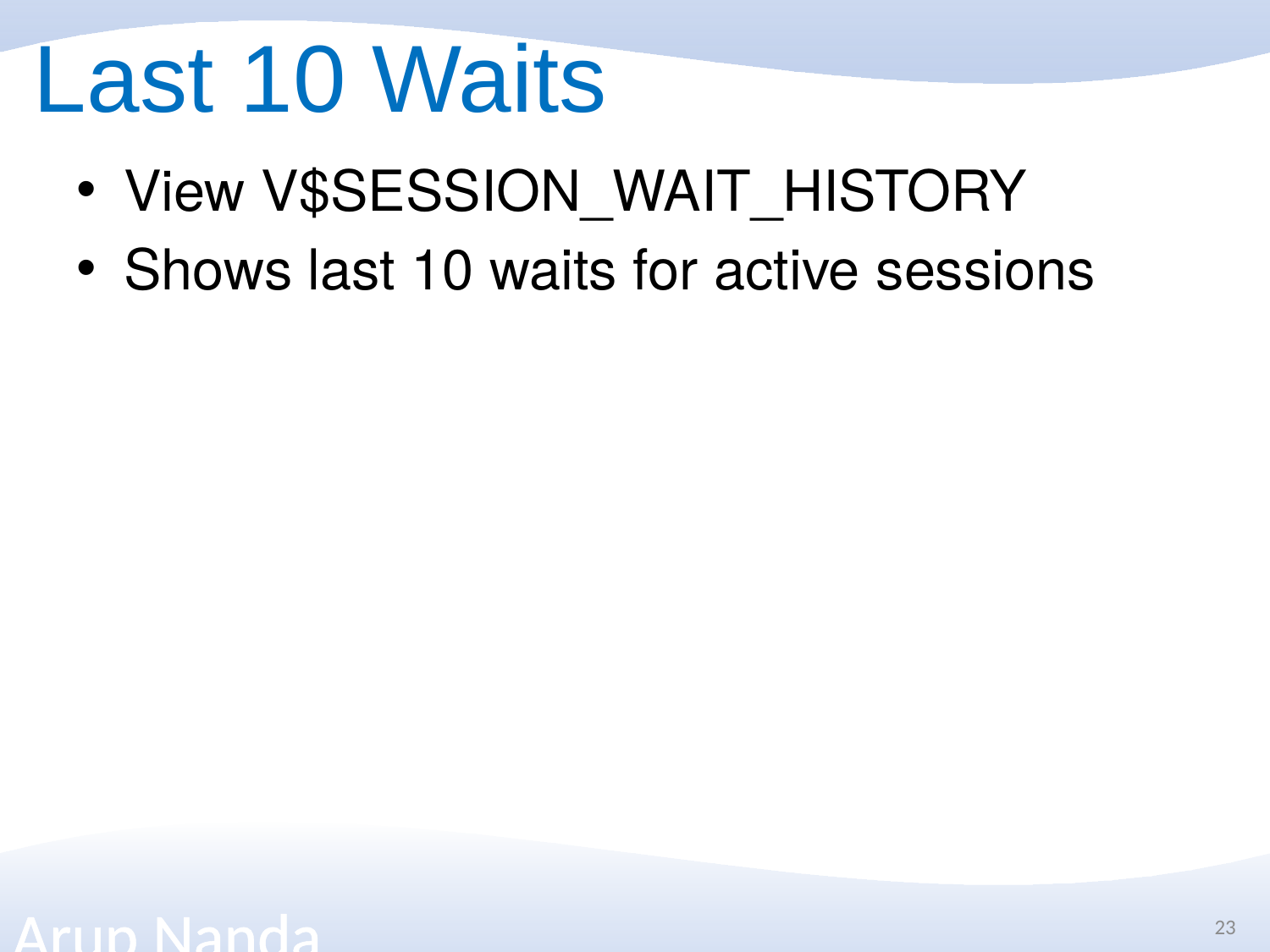

# Last 10 Waits
View V$SESSION_WAIT_HISTORY
Shows last 10 waits for active sessions
23